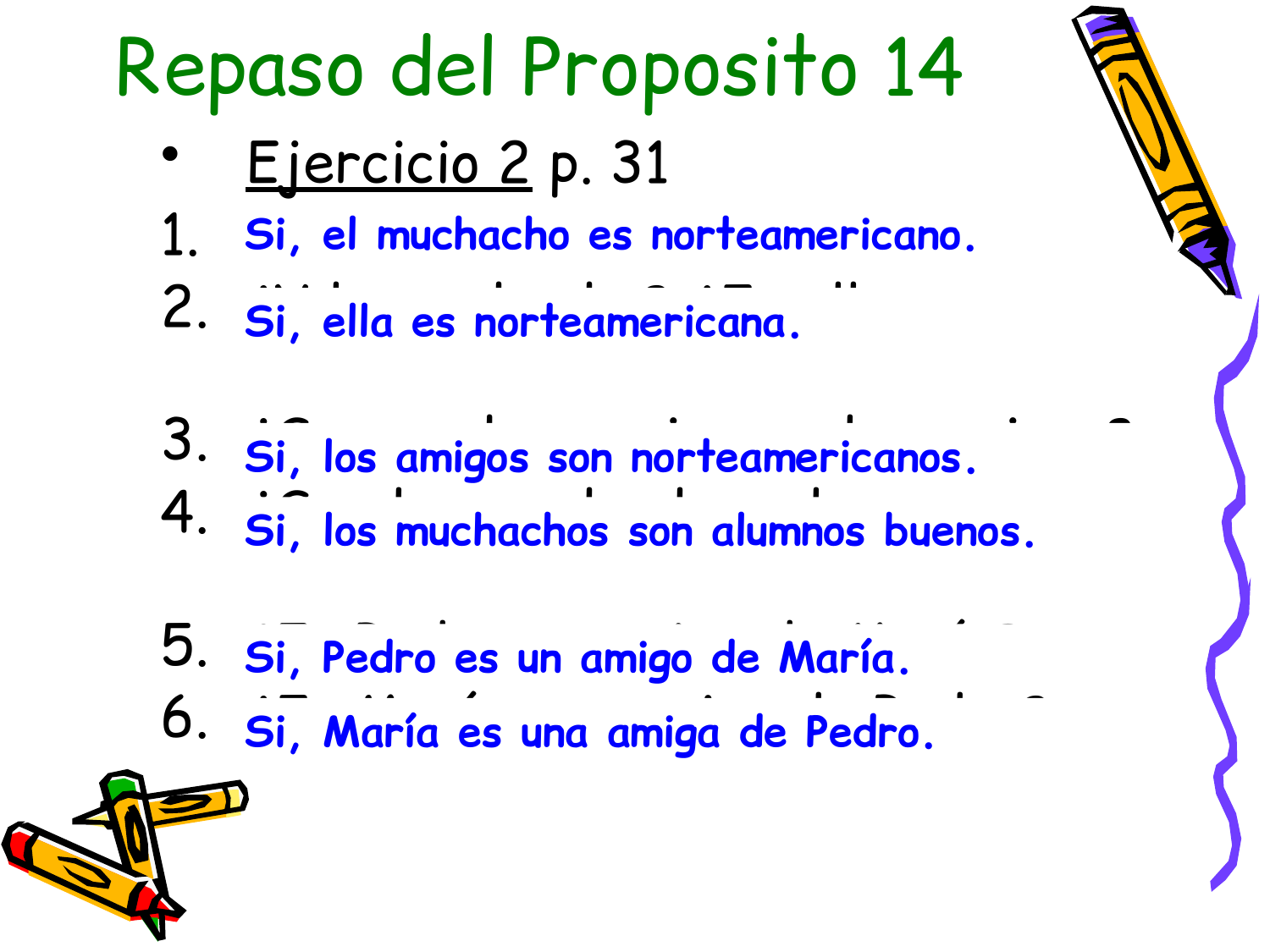

# Repaso del Proposito 14
Ejercicio 2 p. 31
¿Es norteamericano el muchacho?
¿Y la muchacha? ¿Es ella norteamericana?
¿Son norteamericanos los amigos?
¿Son los muchachos alumnos buenos?
¿Es Pedro un amigo de María?
¿Es María una amiga de Pedro?
Si, el muchacho es norteamericano.
Si, ella es norteamericana.

Si, los amigos son norteamericanos.
Si, los muchachos son alumnos buenos.

Si, Pedro es un amigo de María.
Si, María es una amiga de Pedro.